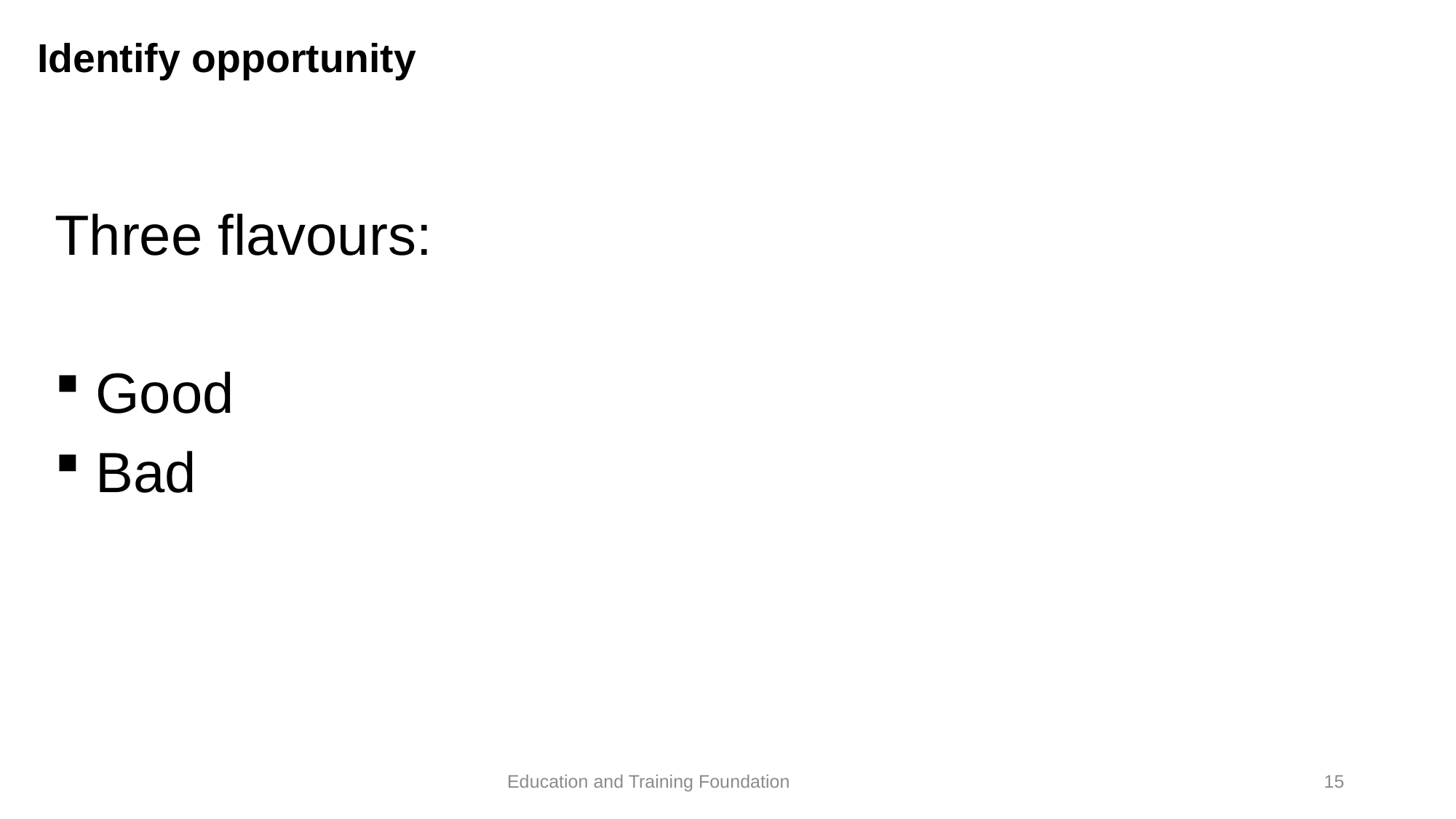

# Identify opportunity
Three flavours:

Good
Bad

15
Education and Training Foundation